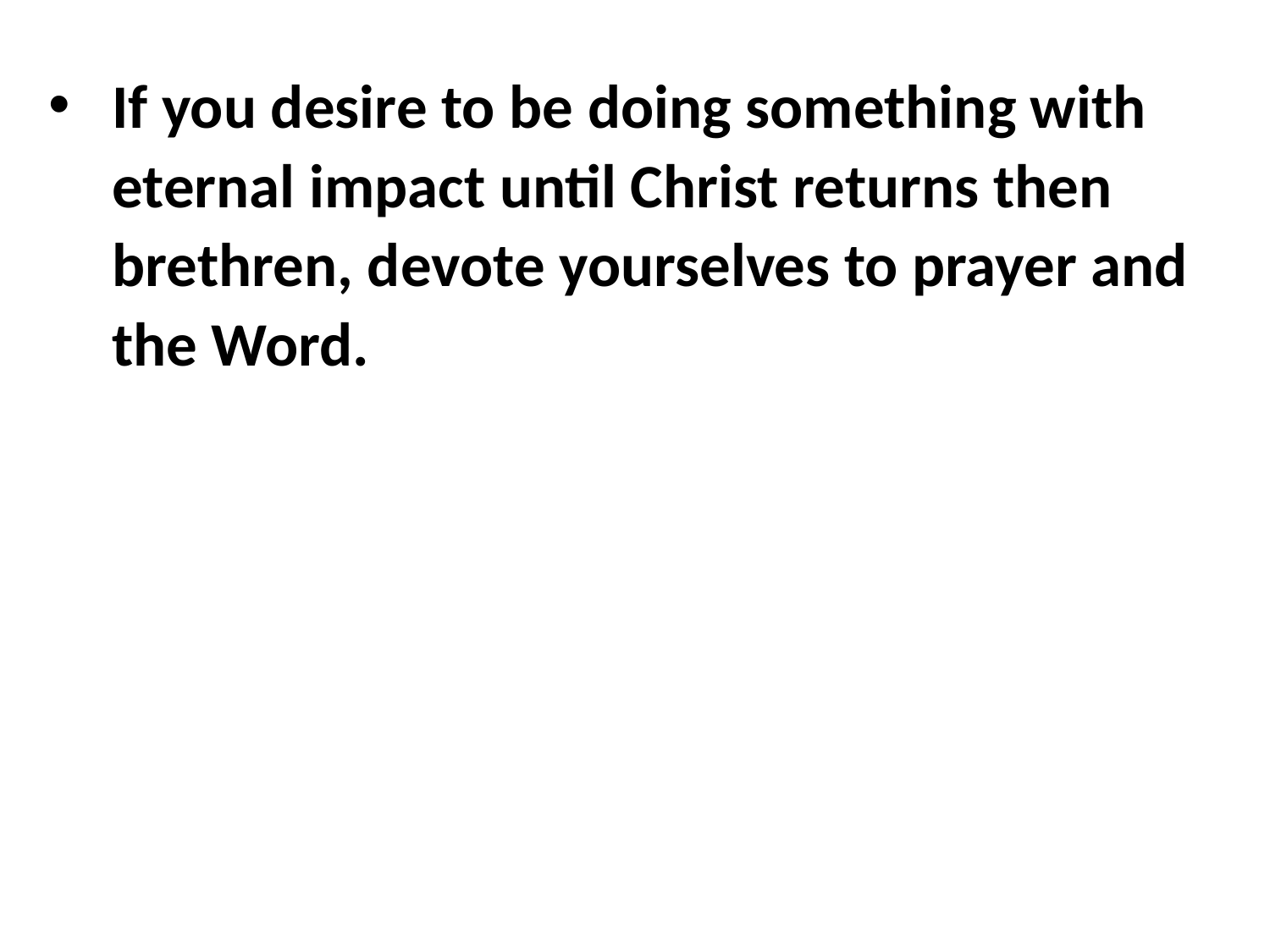

If you desire to be doing something with eternal impact until Christ returns then brethren, devote yourselves to prayer and the Word.